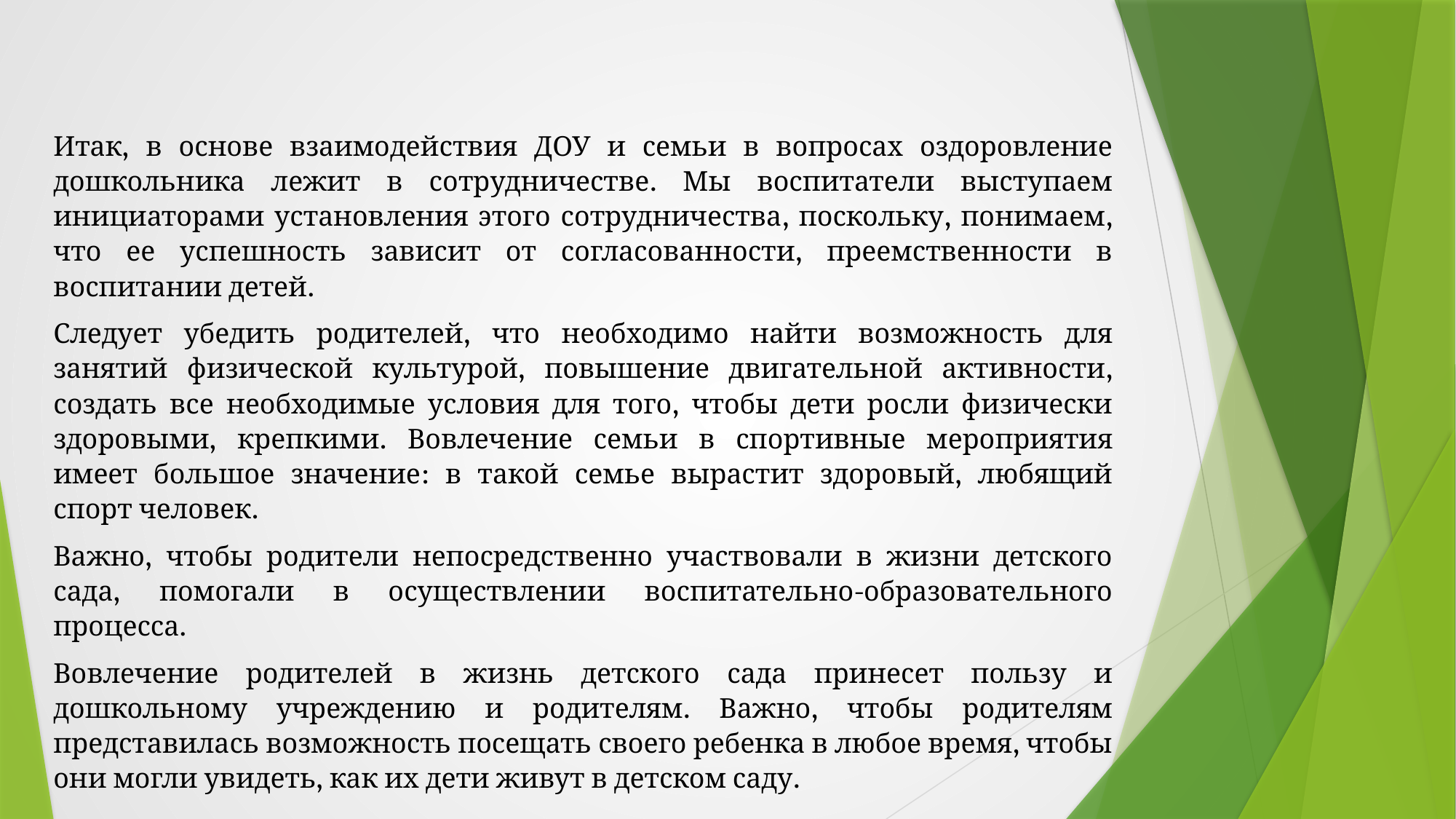

Итак, в основе взаимодействия ДОУ и семьи в вопросах оздоровление дошкольника лежит в сотрудничестве. Мы воспитатели выступаем инициаторами установления этого сотрудничества, поскольку, понимаем, что ее успешность зависит от согласованности, преемственности в воспитании детей.
Следует убедить родителей, что необходимо найти возможность для занятий физической культурой, повышение двигательной активности, создать все необходимые условия для того, чтобы дети росли физически здоровыми, крепкими. Вовлечение семьи в спортивные мероприятия имеет большое значение: в такой семье вырастит здоровый, любящий спорт человек.
Важно, чтобы родители непосредственно участвовали в жизни детского сада, помогали в осуществлении воспитательно-образовательного процесса.
Вовлечение родителей в жизнь детского сада принесет пользу и дошкольному учреждению и родителям. Важно, чтобы родителям представилась возможность посещать своего ребенка в любое время, чтобы они могли увидеть, как их дети живут в детском саду.